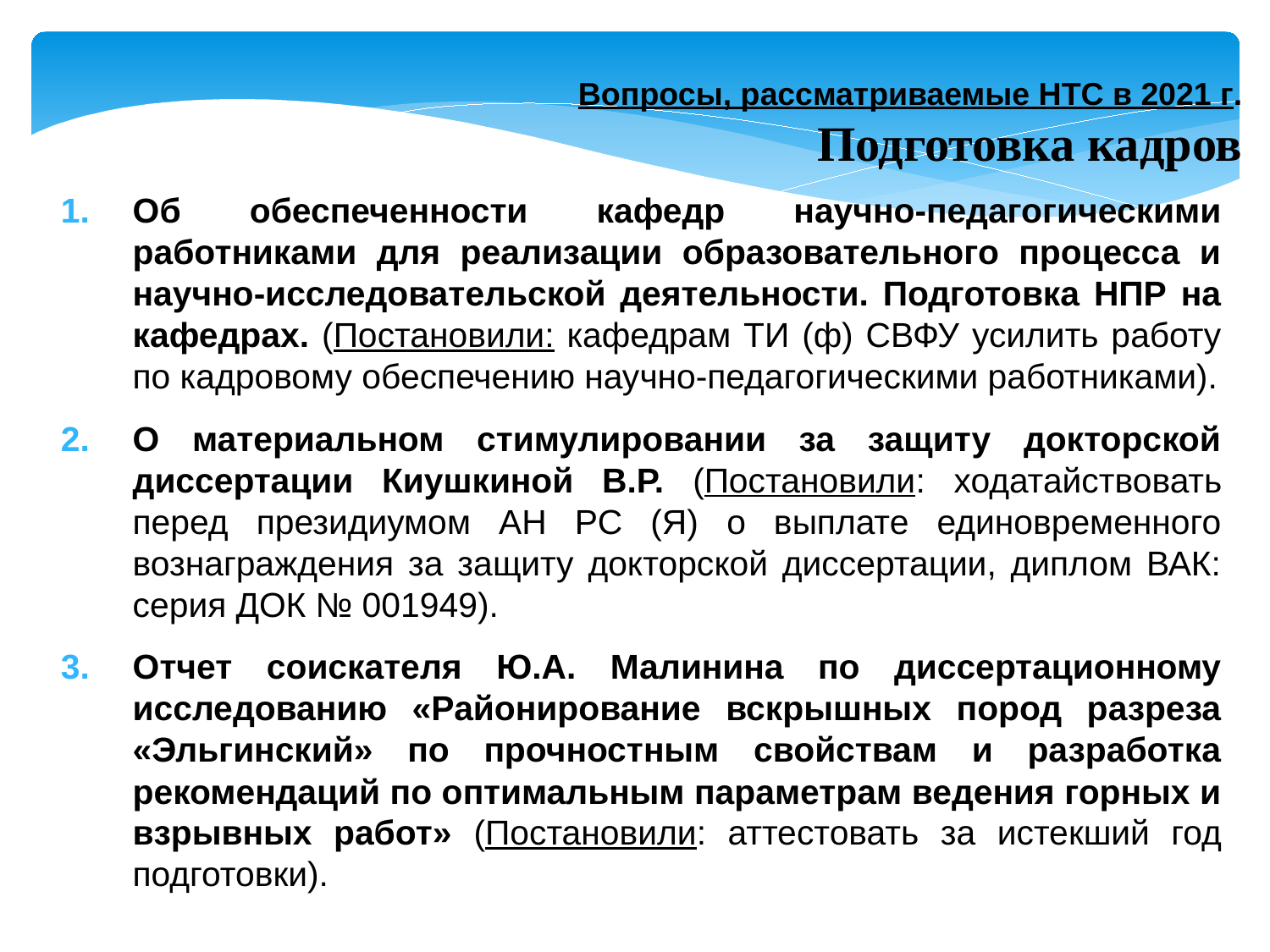

Вопросы, рассматриваемые НТС в 2021 г.
Подготовка кадров
Об обеспеченности кафедр научно-педагогическими работниками для реализации образовательного процесса и научно-исследовательской деятельности. Подготовка НПР на кафедрах. (Постановили: кафедрам ТИ (ф) СВФУ усилить работу по кадровому обеспечению научно-педагогическими работниками).
О материальном стимулировании за защиту докторской диссертации Киушкиной В.Р. (Постановили: ходатайствовать перед президиумом АН РС (Я) о выплате единовременного вознаграждения за защиту докторской диссертации, диплом ВАК: серия ДОК № 001949).
Отчет соискателя Ю.А. Малинина по диссертационному исследованию «Районирование вскрышных пород разреза «Эльгинский» по прочностным свойствам и разработка рекомендаций по оптимальным параметрам ведения горных и взрывных работ» (Постановили: аттестовать за истекший год подготовки).